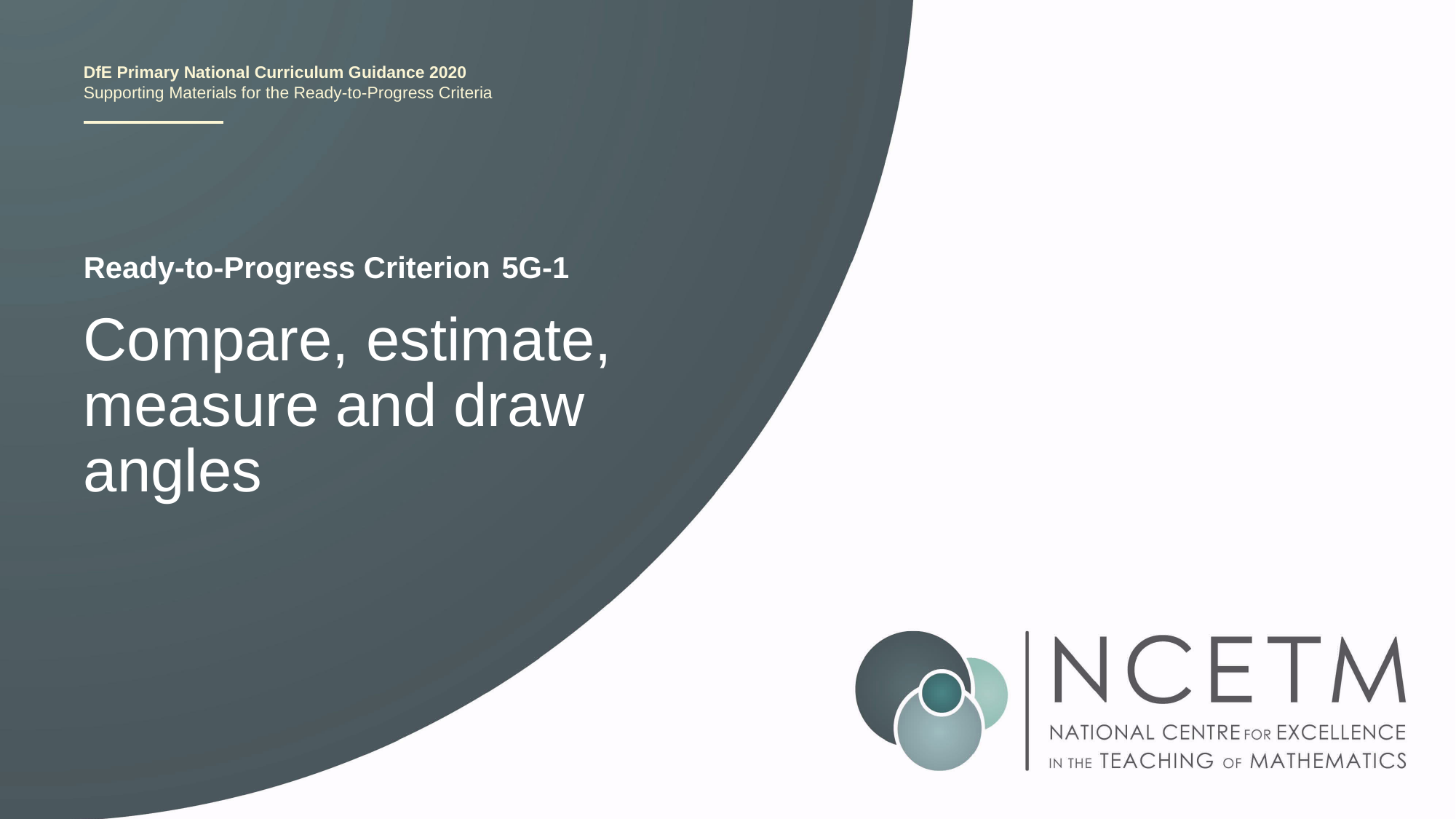

5G-1
Compare, estimate, measure and draw angles